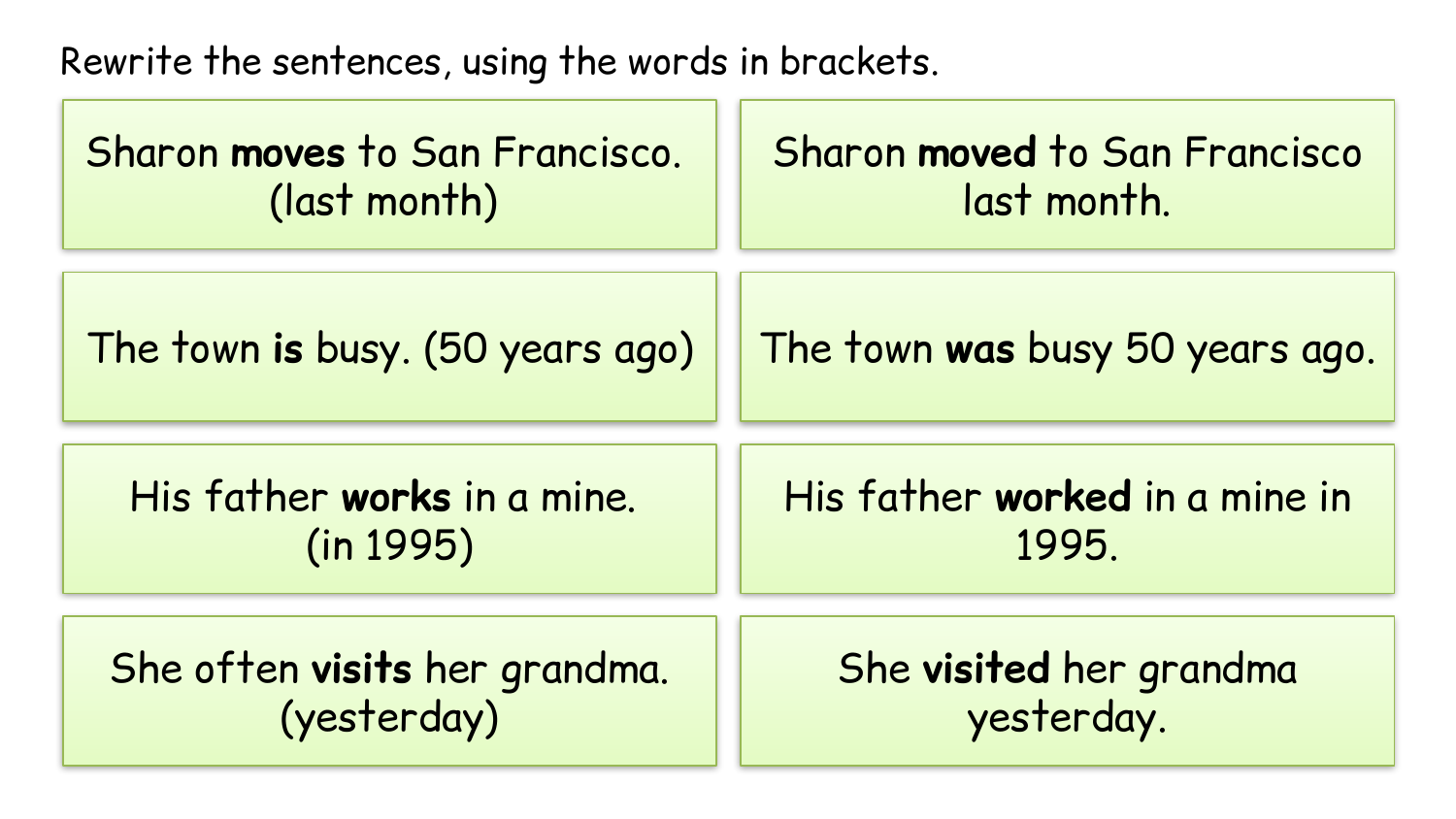

Rewrite the sentences, using the words in brackets.
Sharon moves to San Francisco.
(last month)
Sharon moved to San Francisco last month.
The town is busy. (50 years ago)
The town was busy 50 years ago.
His father works in a mine.
(in 1995)
His father worked in a mine in 1995.
She often visits her grandma. (yesterday)
She visited her grandma yesterday.